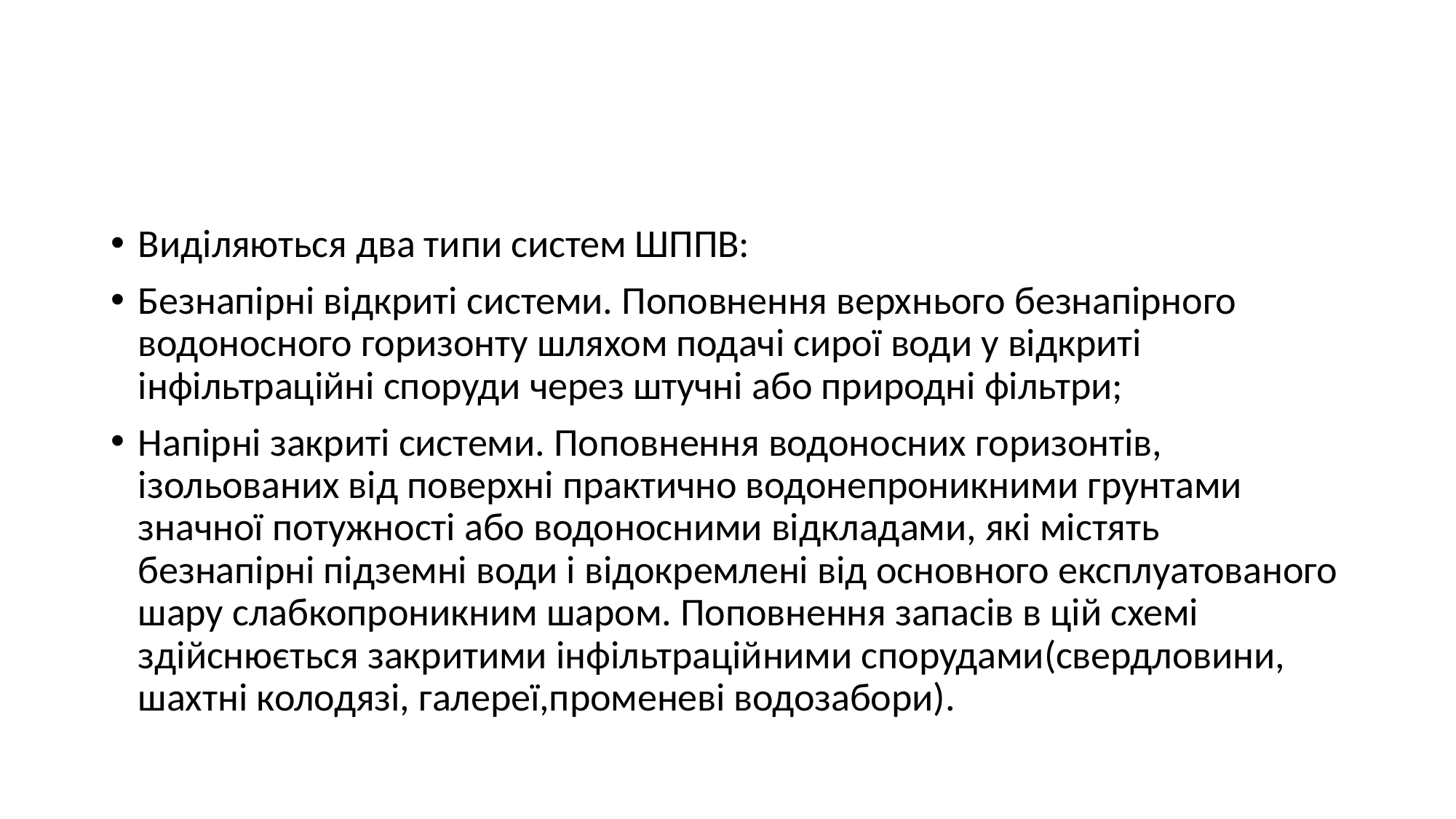

#
Виділяються два типи систем ШППВ:
Безнапірні відкриті системи. Поповнення верхнього безнапірного водоносного горизонту шляхом подачі сирої води у відкриті інфільтраційні споруди через штучні або природні фільтри;
Напірні закриті системи. Поповнення водоносних горизонтів, ізольованих від поверхні практично водонепроникними грунтами значної потужності або водоносними відкладами, які містять безнапірні підземні води і відокремлені від основного експлуатованого шару слабкопроникним шаром. Поповнення запасів в цій схемі здійснюється закритими інфільтраційними спорудами(свердловини, шахтні колодязі, галереї,променеві водозабори).